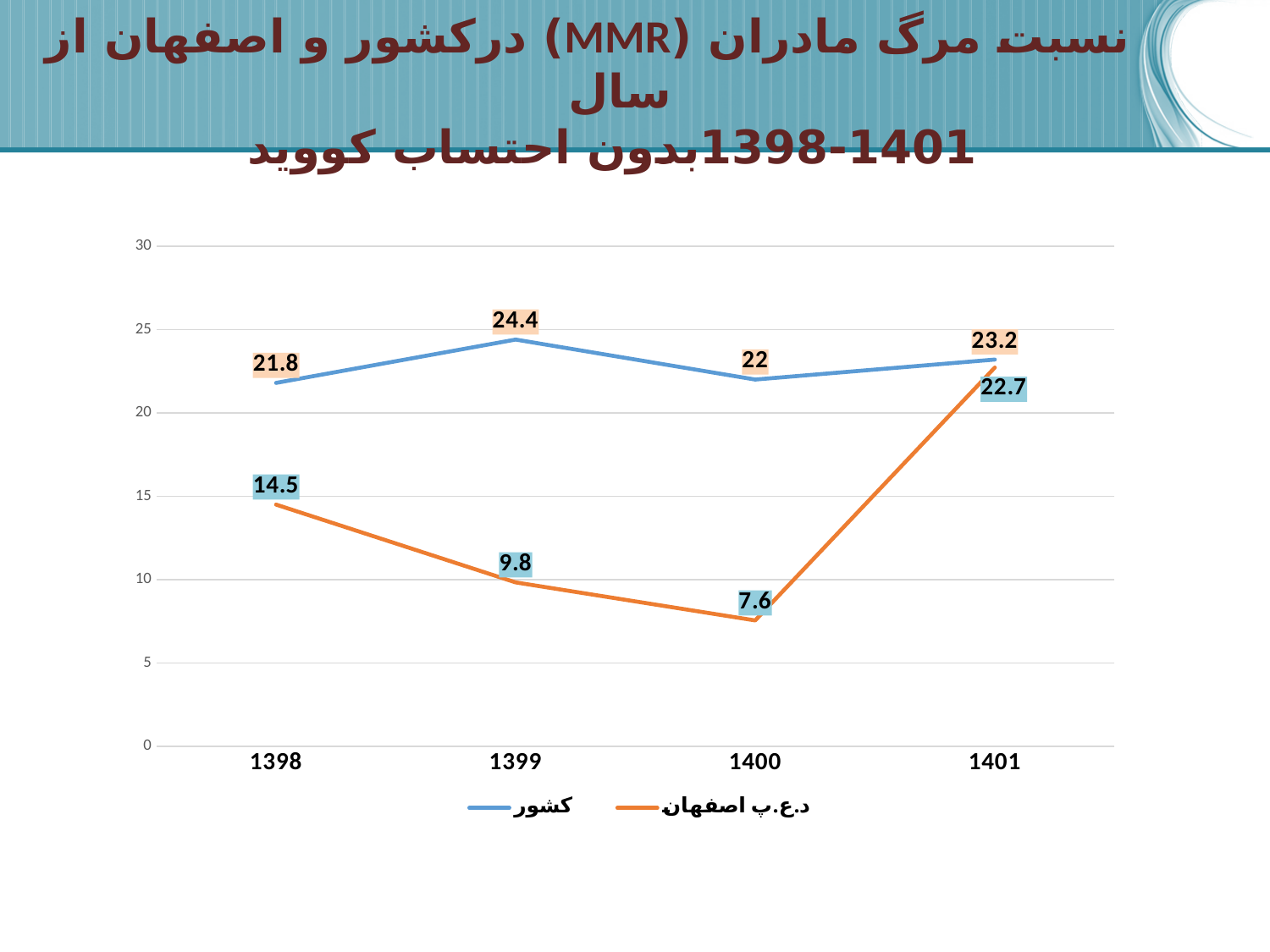

# نسبت مرگ مادران (MMR) درکشور و اصفهان از سال 1401-1398بدون احتساب کووید

### Chart

| Category | کشور | د.ع.پ اصفهان |
|---|---|---|
| 1398 | 21.8 | 14.5 |
| 1399 | 24.4 | 9.83 |
| 1400 | 22.0 | 7.55 |
| 1401 | 23.2 | 22.72 |